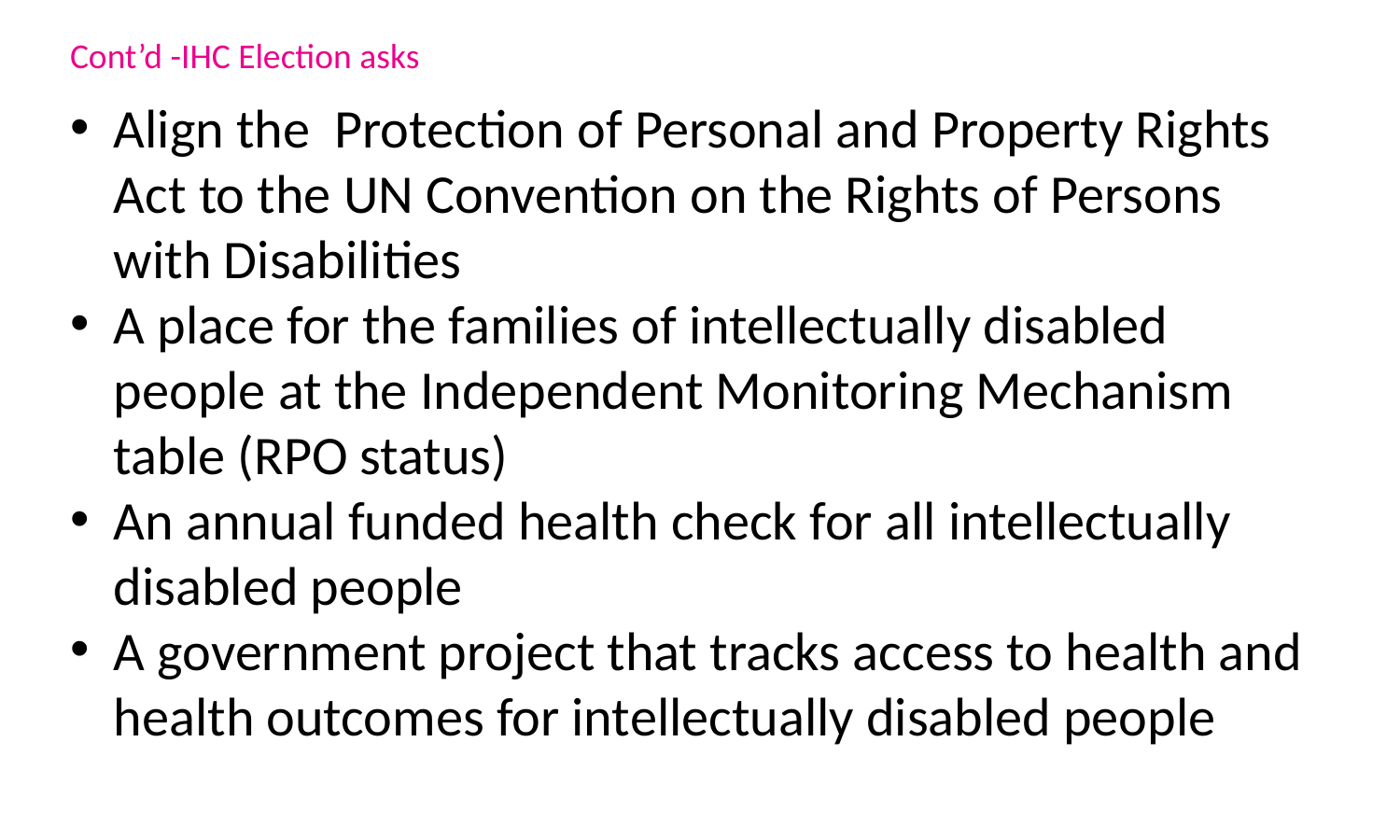

# Cont’d -IHC Election asks
Align the  Protection of Personal and Property Rights Act to the UN Convention on the Rights of Persons with Disabilities
A place for the families of intellectually disabled people at the Independent Monitoring Mechanism table (RPO status)
An annual funded health check for all intellectually disabled people
A government project that tracks access to health and health outcomes for intellectually disabled people